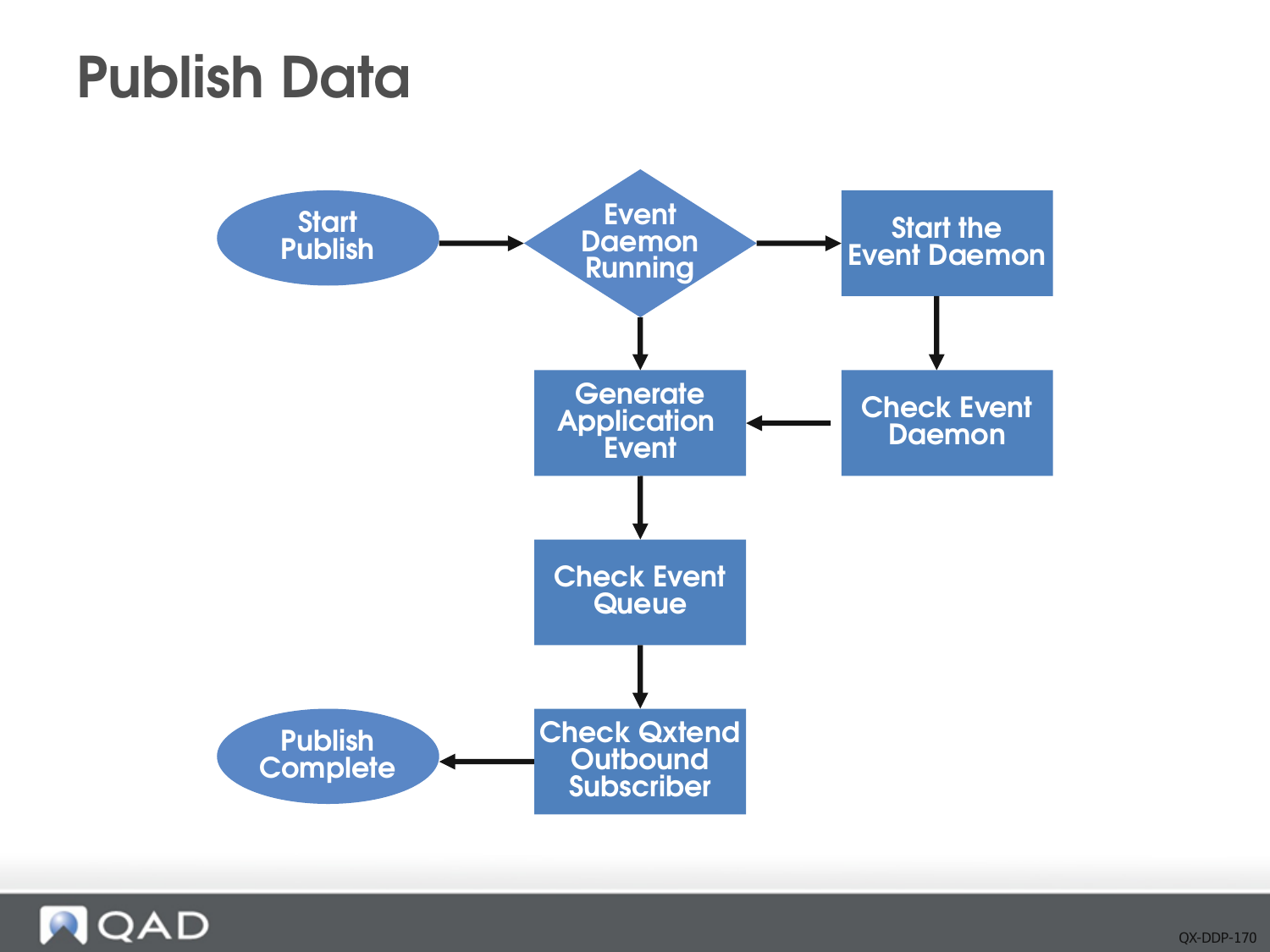

# Publish Data
Event
Daemon
Running
Start
Publish
Start the
Event Daemon

Generate
Application
Event
Check Event
Daemon

Check Event
Queue

Publish
Complete
Check Qxtend
Outbound
Subscriber

QX-DDP-170